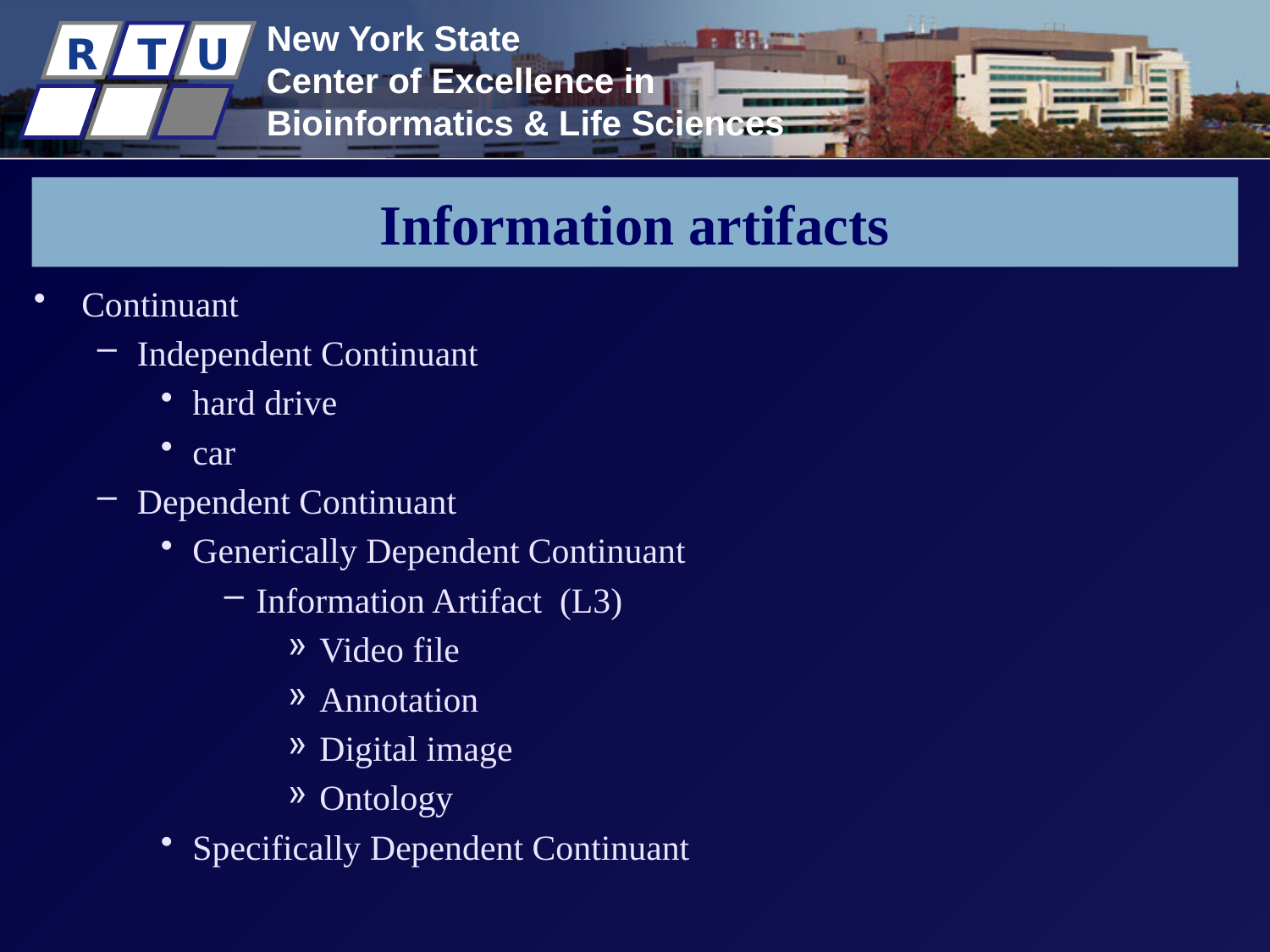

# Information artifacts
Continuant
Independent Continuant
hard drive
car
Dependent Continuant
Generically Dependent Continuant
Information Artifact  (L3)
Video file
Annotation
Digital image
Ontology
Specifically Dependent Continuant